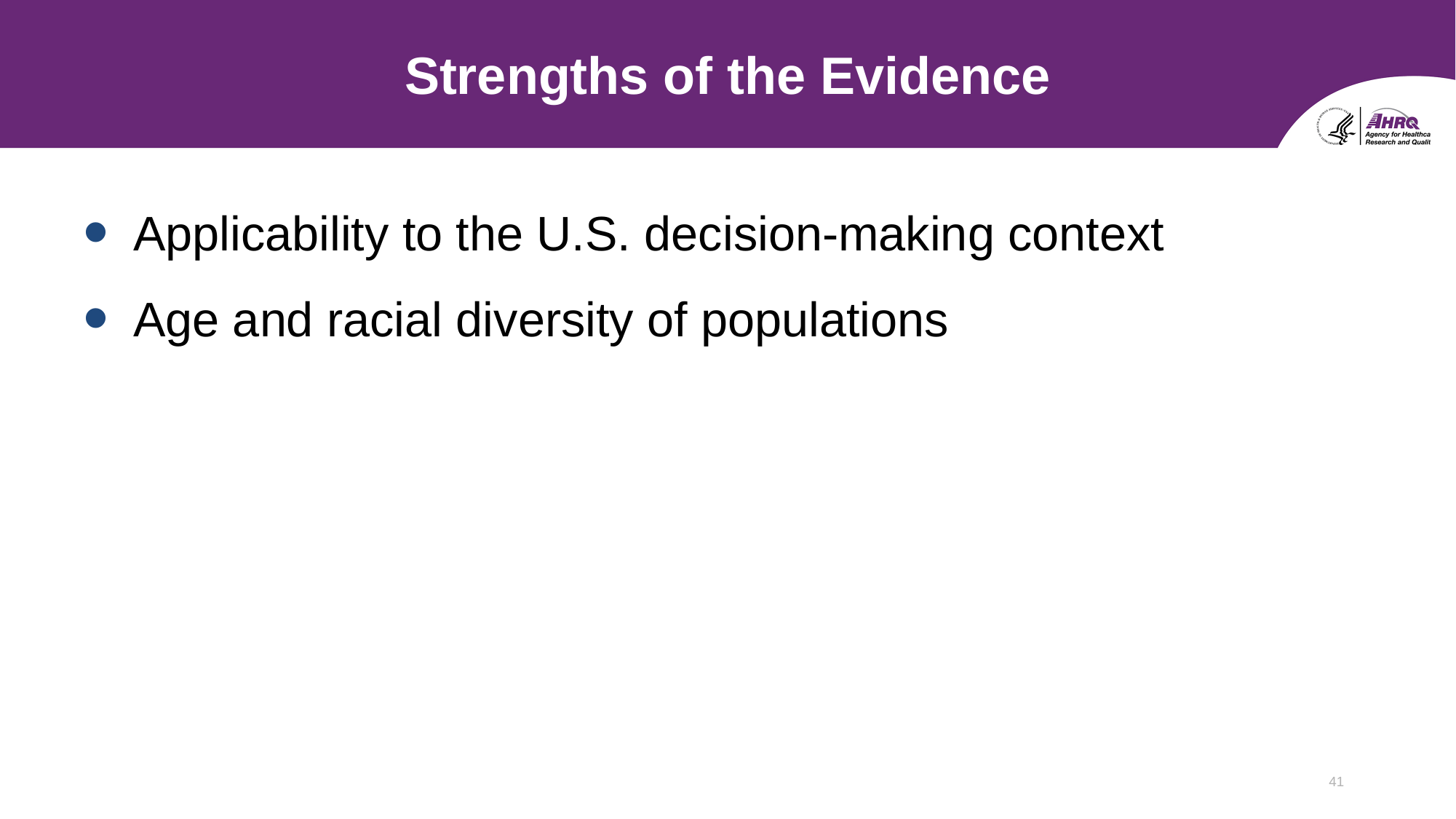

# Strengths of the Evidence
Applicability to the U.S. decision-making context
Age and racial diversity of populations
41